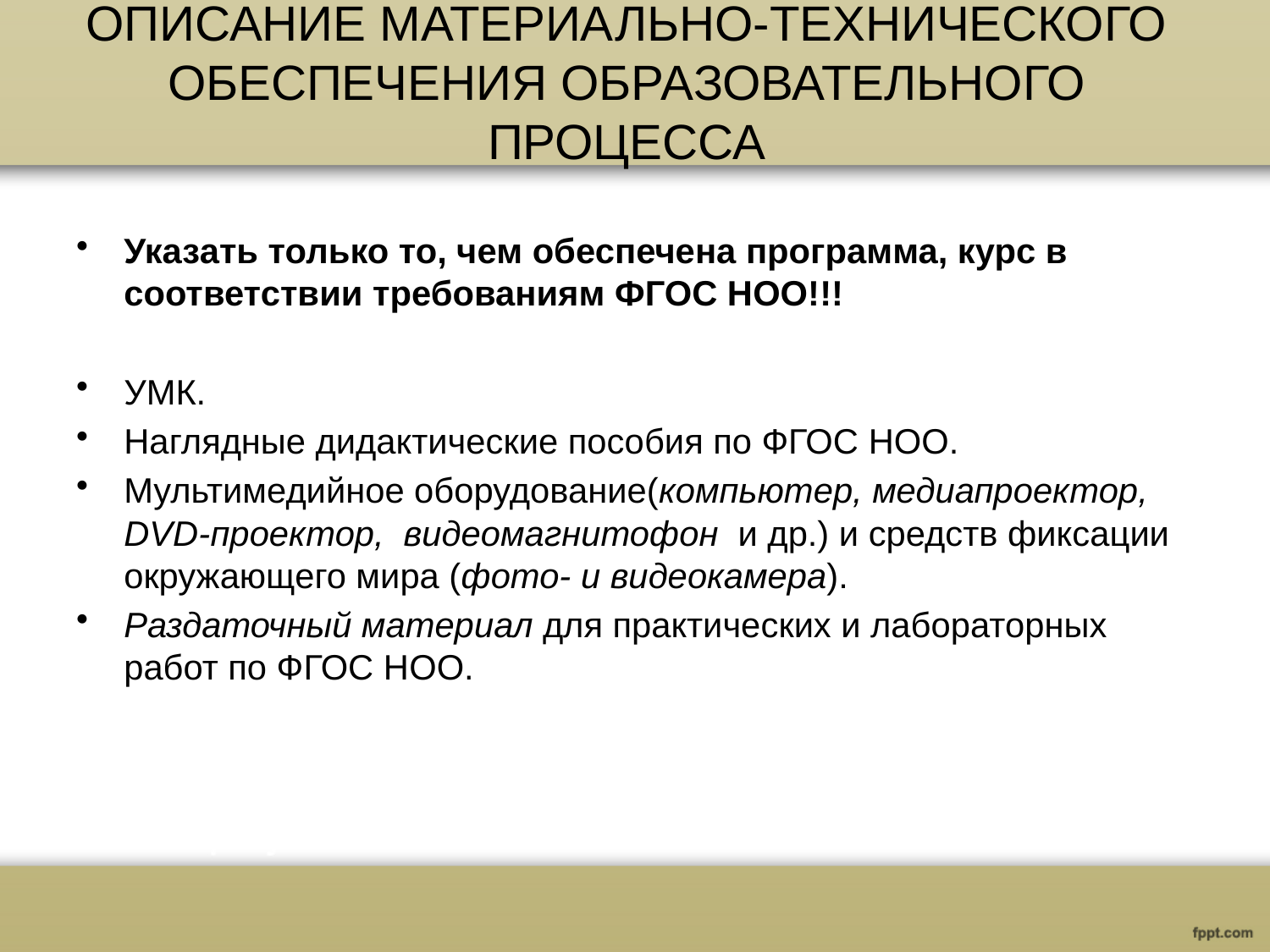

# ОПИСАНИЕ МАТЕРИАЛЬНО-ТЕХНИЧЕСКОГО ОБЕСПЕЧЕНИЯ ОБРАЗОВАТЕЛЬНОГО ПРОЦЕССА
Указать только то, чем обеспечена программа, курс в соответствии требованиям ФГОС НОО!!!

УМК.
Наглядные дидактические пособия по ФГОС НОО.
Мультимедийное оборудование(компьютер, медиапроектор,  DVD-проектор,  видеомагнитофон  и др.) и средств фиксации окружающего мира (фото- и видеокамера).
Раздаточный материал для практических и лабораторных работ по ФГОС НОО.